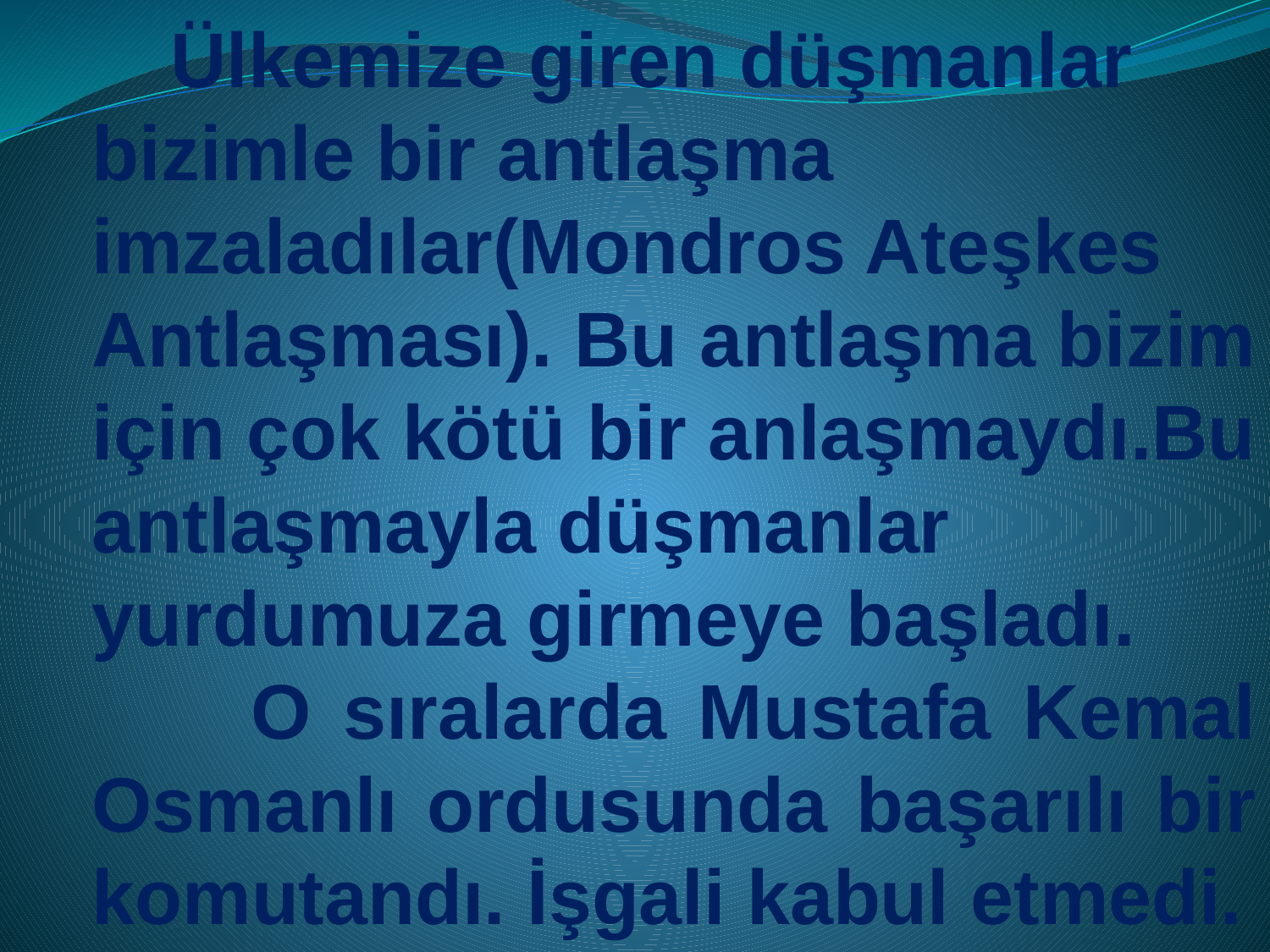

Ülkemize giren düşmanlar bizimle bir antlaşma imzaladılar(Mondros Ateşkes Antlaşması). Bu antlaşma bizim için çok kötü bir anlaşmaydı.Bu antlaşmayla düşmanlar yurdumuza girmeye başladı.
     O sıralarda Mustafa Kemal Osmanlı ordusunda başarılı bir komutandı. İşgali kabul etmedi.